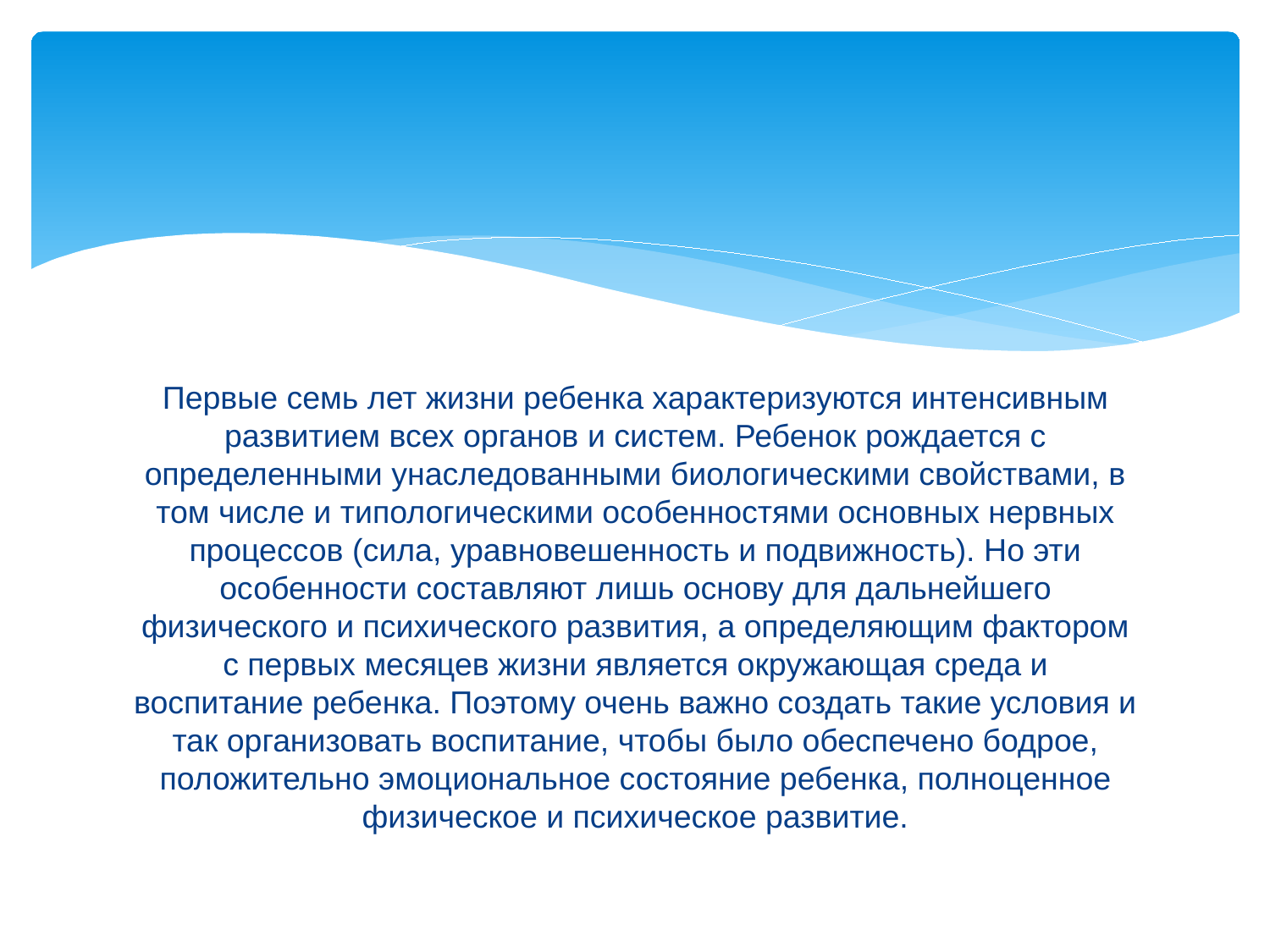

#
Первые семь лет жизни ребенка характеризуются интенсивным развитием всех органов и систем. Ребенок рождается с определенными унаследованными биологическими свойствами, в том числе и типологическими особенностями основных нервных процессов (сила, уравновешенность и подвижность). Но эти особенности составляют лишь основу для дальнейшего физического и психического развития, а определяющим фактором с первых месяцев жизни является окружающая среда и воспитание ребенка. Поэтому очень важно создать такие условия и так организовать воспитание, чтобы было обеспечено бодрое, положительно эмоциональное состояние ребенка, полноценное физическое и психическое развитие.